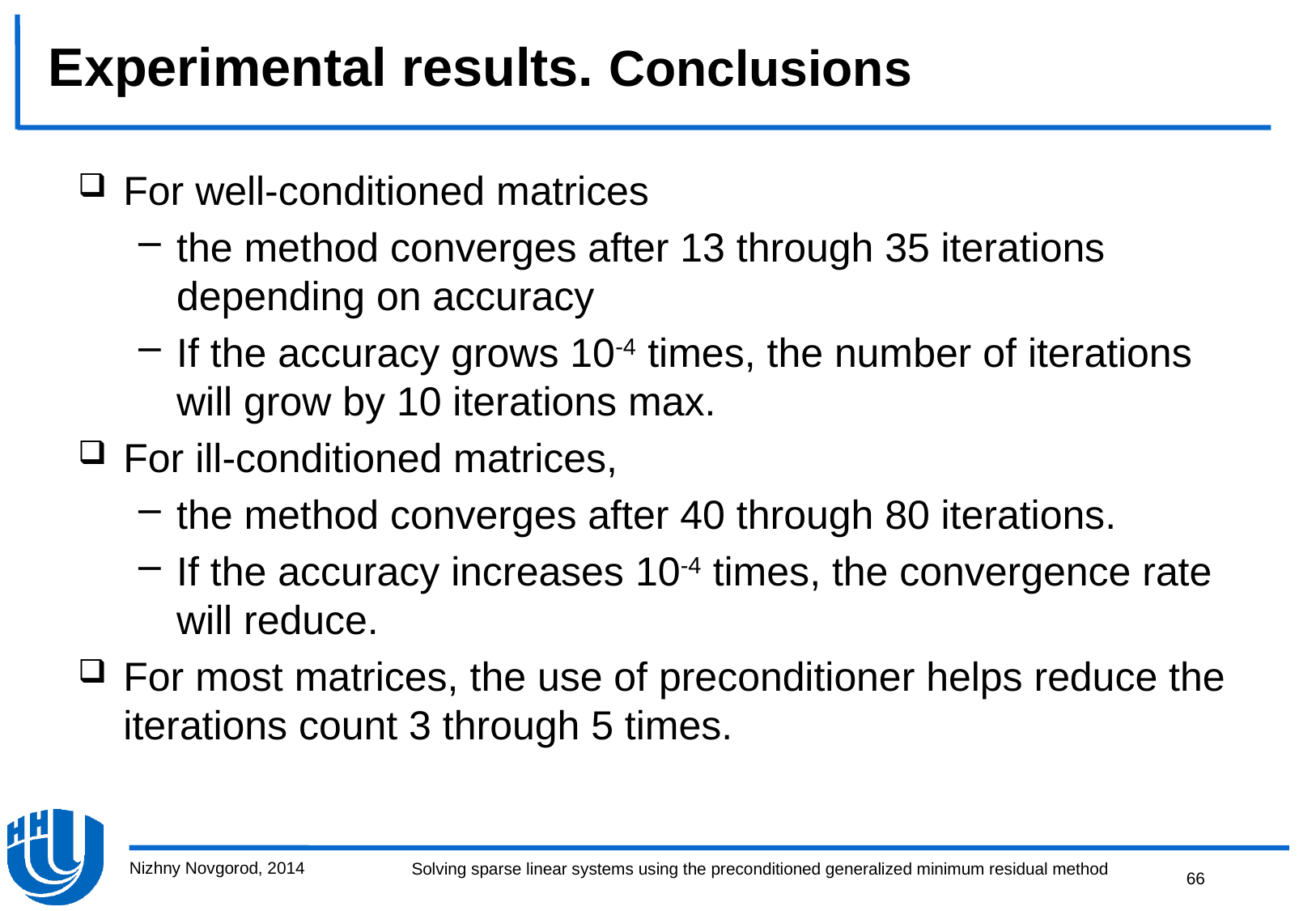

# Experimental results. Conclusions
For well-conditioned matrices
the method converges after 13 through 35 iterations depending on accuracy
If the accuracy grows 10-4 times, the number of iterations will grow by 10 iterations max.
For ill-conditioned matrices,
the method converges after 40 through 80 iterations.
If the accuracy increases 10-4 times, the convergence rate will reduce.
For most matrices, the use of preconditioner helps reduce the iterations count 3 through 5 times.

Nizhny Novgorod, 2014
66
Solving sparse linear systems using the preconditioned generalized minimum residual method